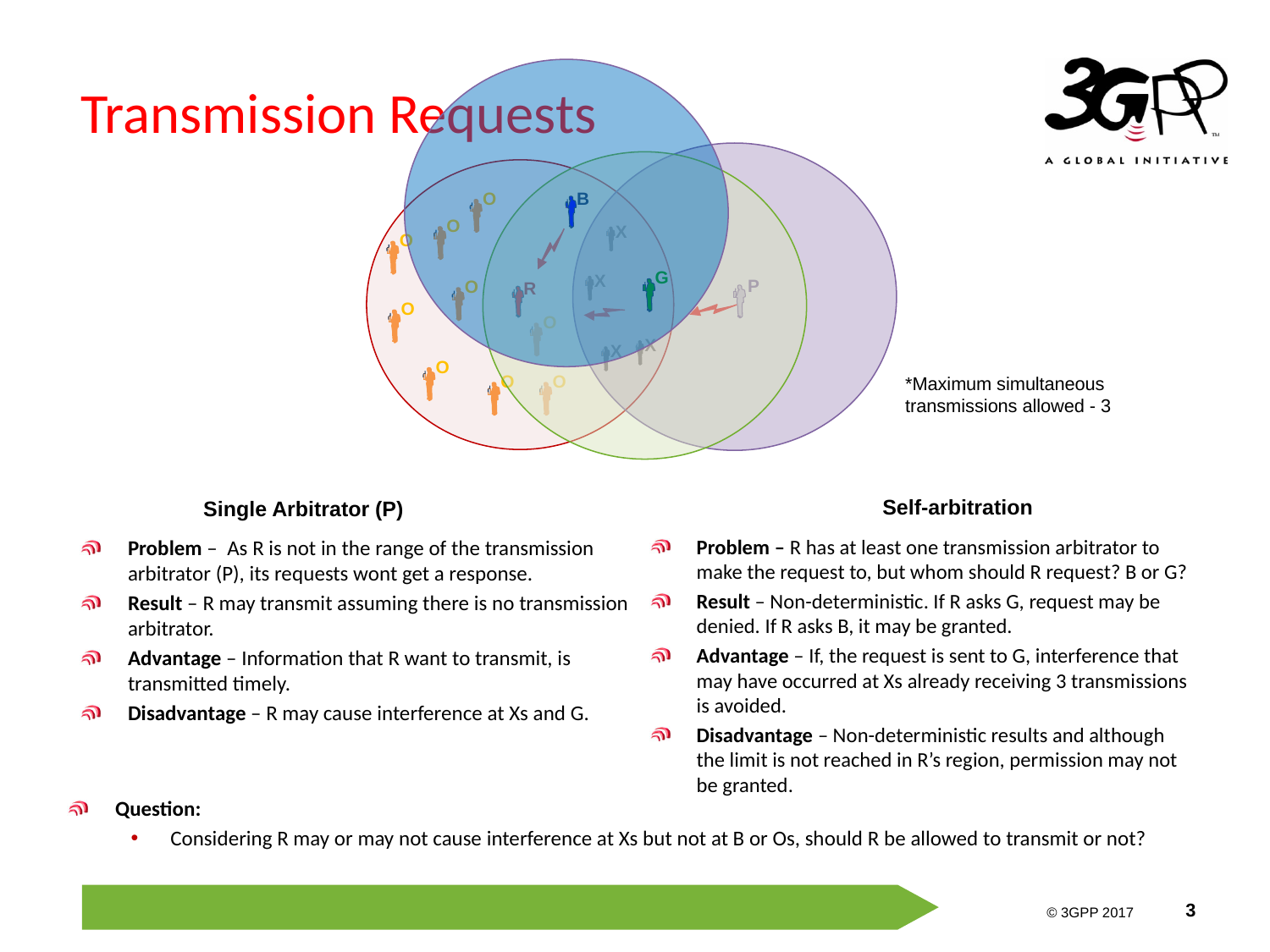

# Transmission Requests

B

P

G

R

O

O

X

O

X

O

O

O

X

X

O

O

O

*Maximum simultaneous transmissions allowed - 3
Self-arbitration
Single Arbitrator (P)
Problem – R has at least one transmission arbitrator to make the request to, but whom should R request? B or G?
Result – Non-deterministic. If R asks G, request may be denied. If R asks B, it may be granted.
Advantage – If, the request is sent to G, interference that may have occurred at Xs already receiving 3 transmissions is avoided.
Disadvantage – Non-deterministic results and although the limit is not reached in R’s region, permission may not be granted.
Problem –  As R is not in the range of the transmission arbitrator (P), its requests wont get a response.
Result – R may transmit assuming there is no transmission arbitrator.
Advantage – Information that R want to transmit, is transmitted timely.
Disadvantage – R may cause interference at Xs and G.
Question:
Considering R may or may not cause interference at Xs but not at B or Os, should R be allowed to transmit or not?